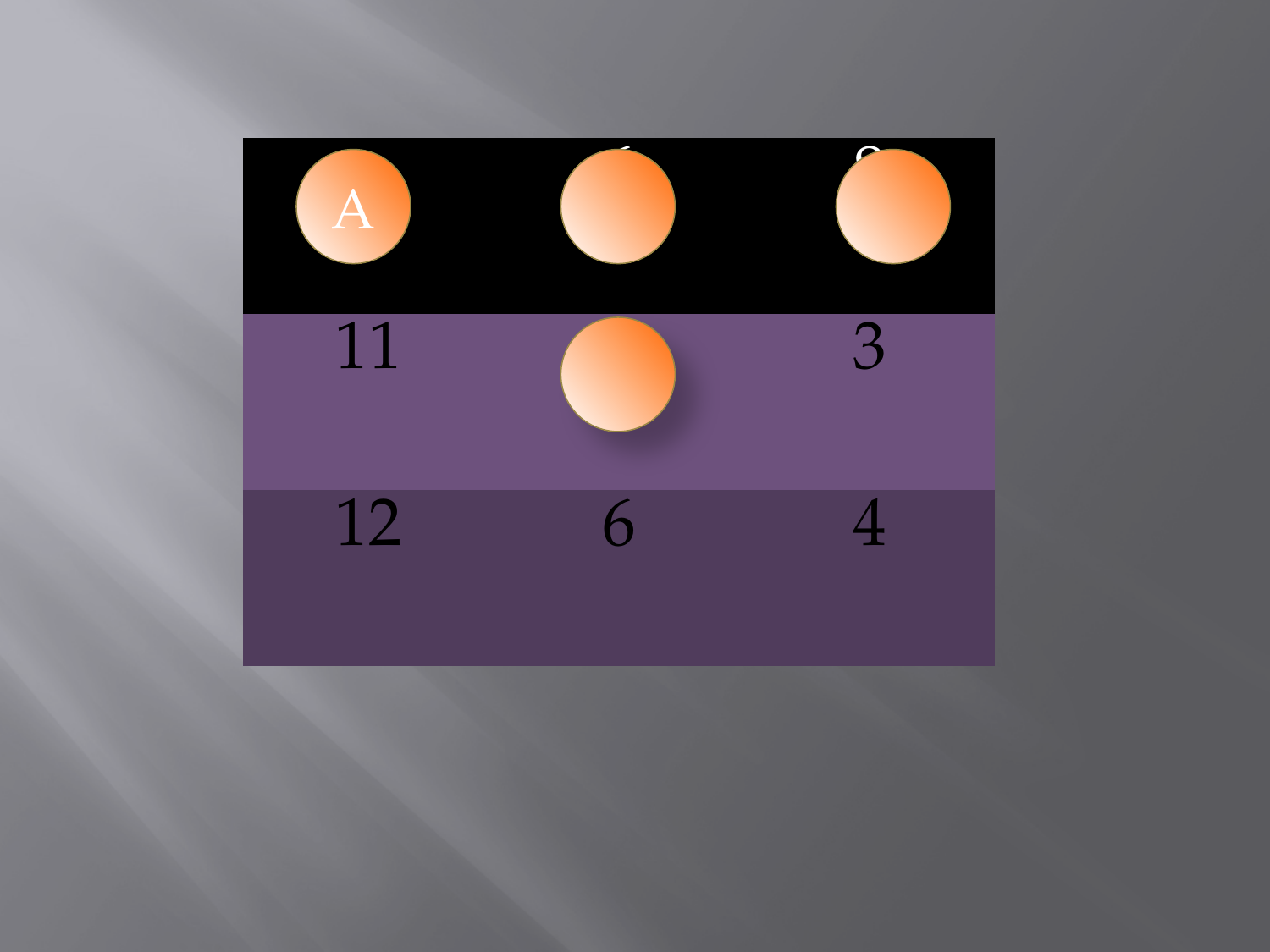

| - | 6 | 8 |
| --- | --- | --- |
| 11 | 5 | 3 |
| 12 | 6 | 4 |
A